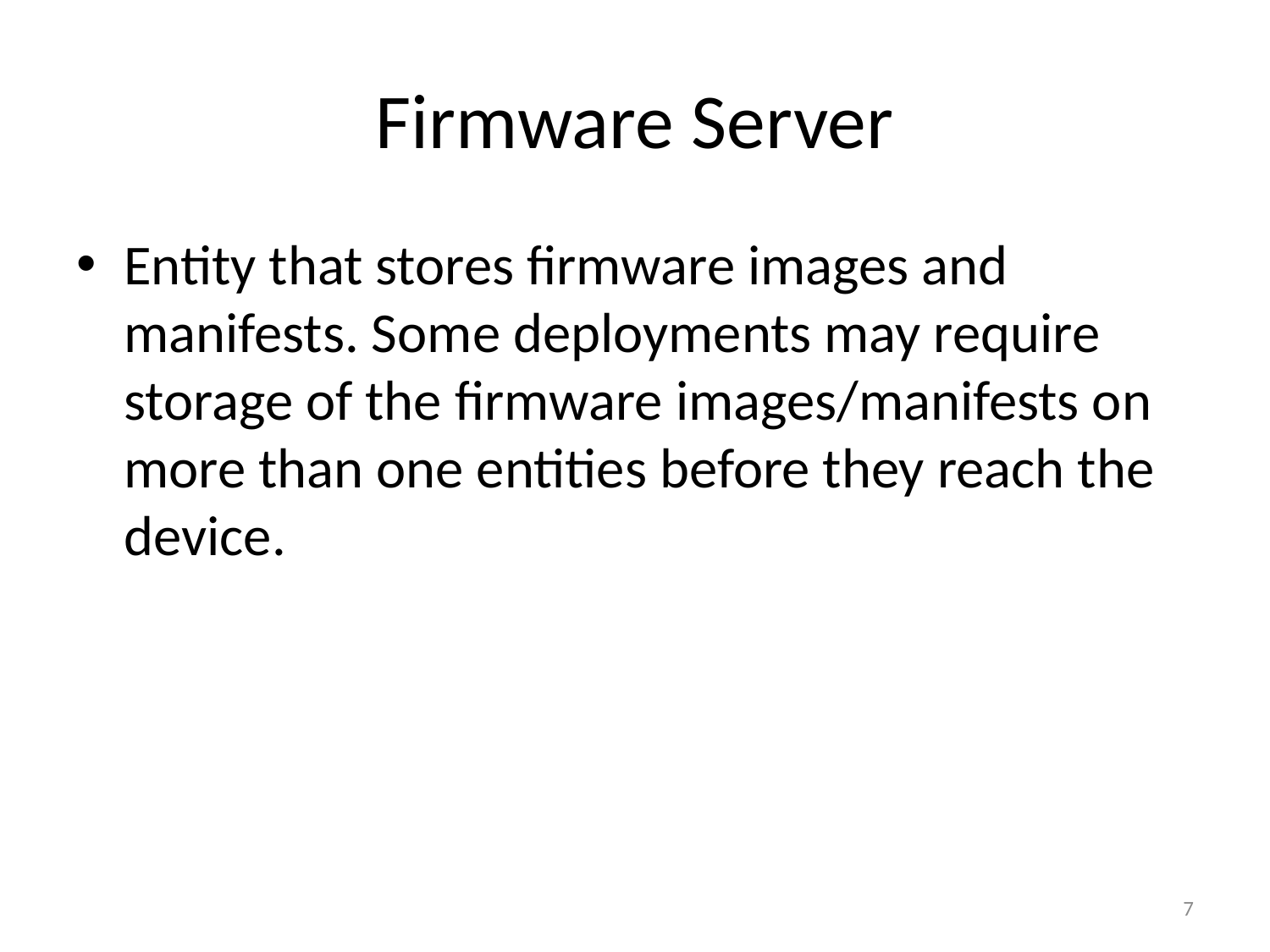

# Firmware Server
Entity that stores firmware images and manifests. Some deployments may require storage of the firmware images/manifests on more than one entities before they reach the device.

7